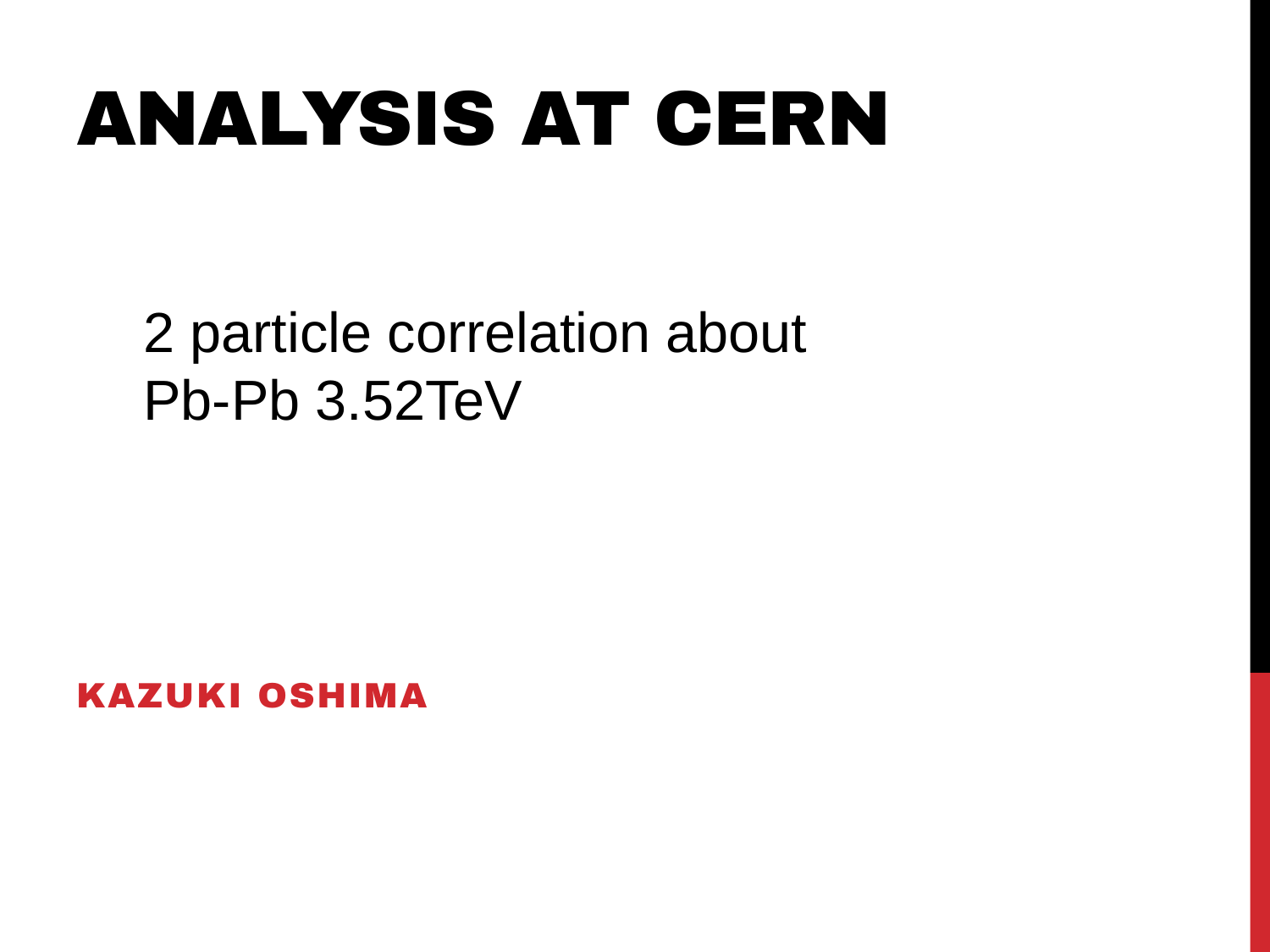

# Analysis at CERN
2 particle correlation about Pb-Pb 3.52TeV
Kazuki Oshima